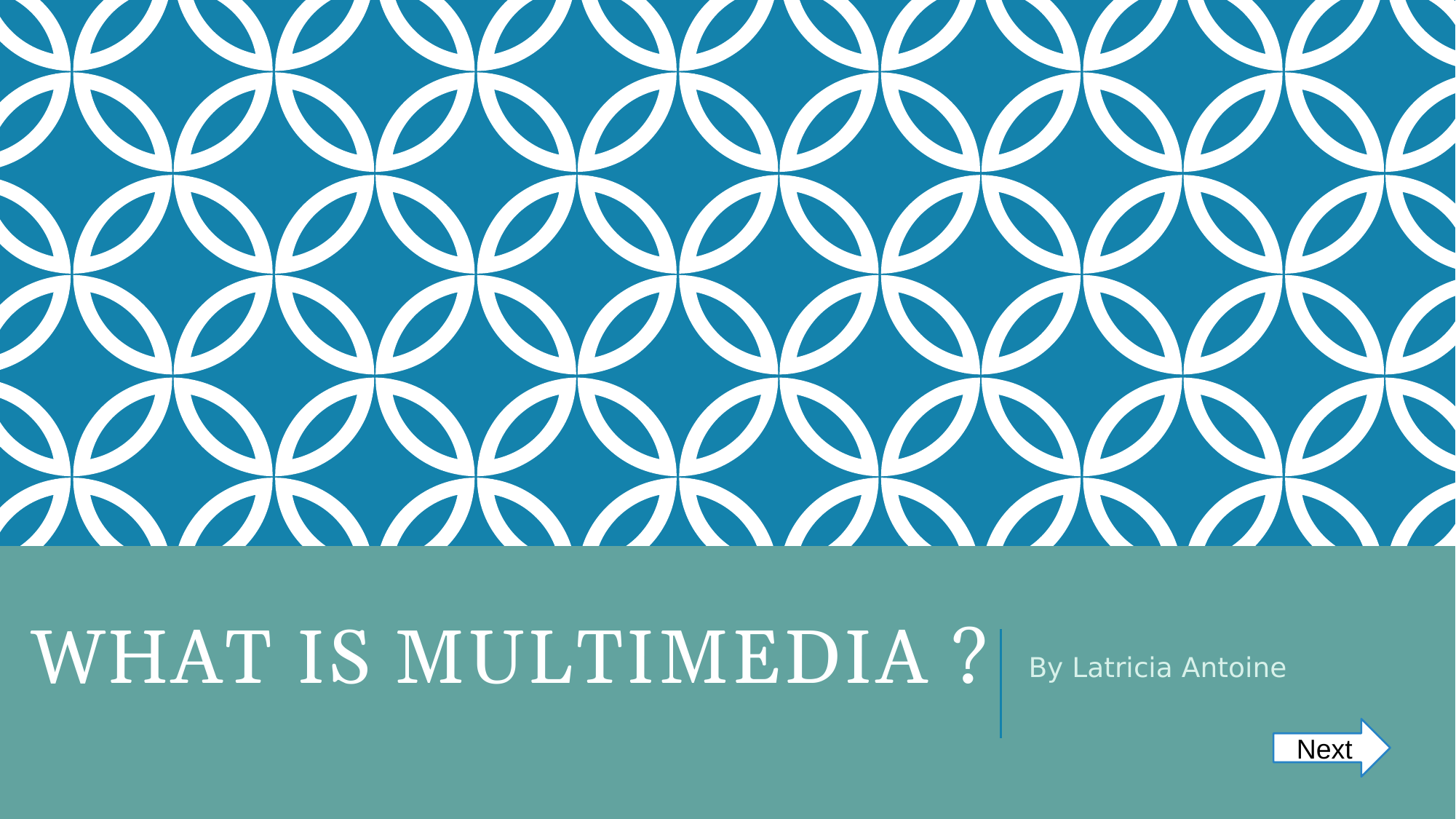

# What is Multimedia ?
By Latricia Antoine

Next